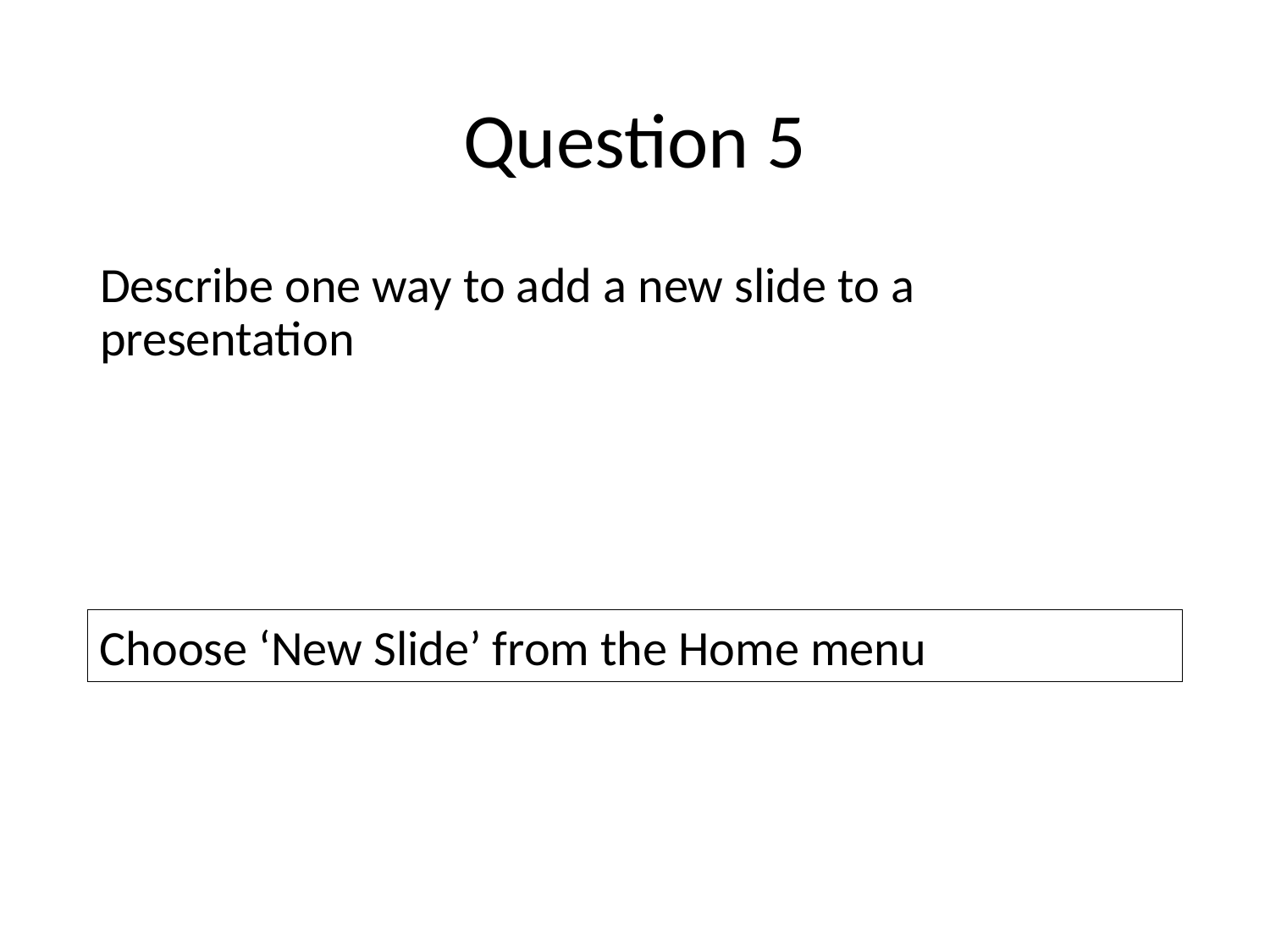

# Question 5
Describe one way to add a new slide to a presentation
Choose ‘New Slide’ from the Home menu